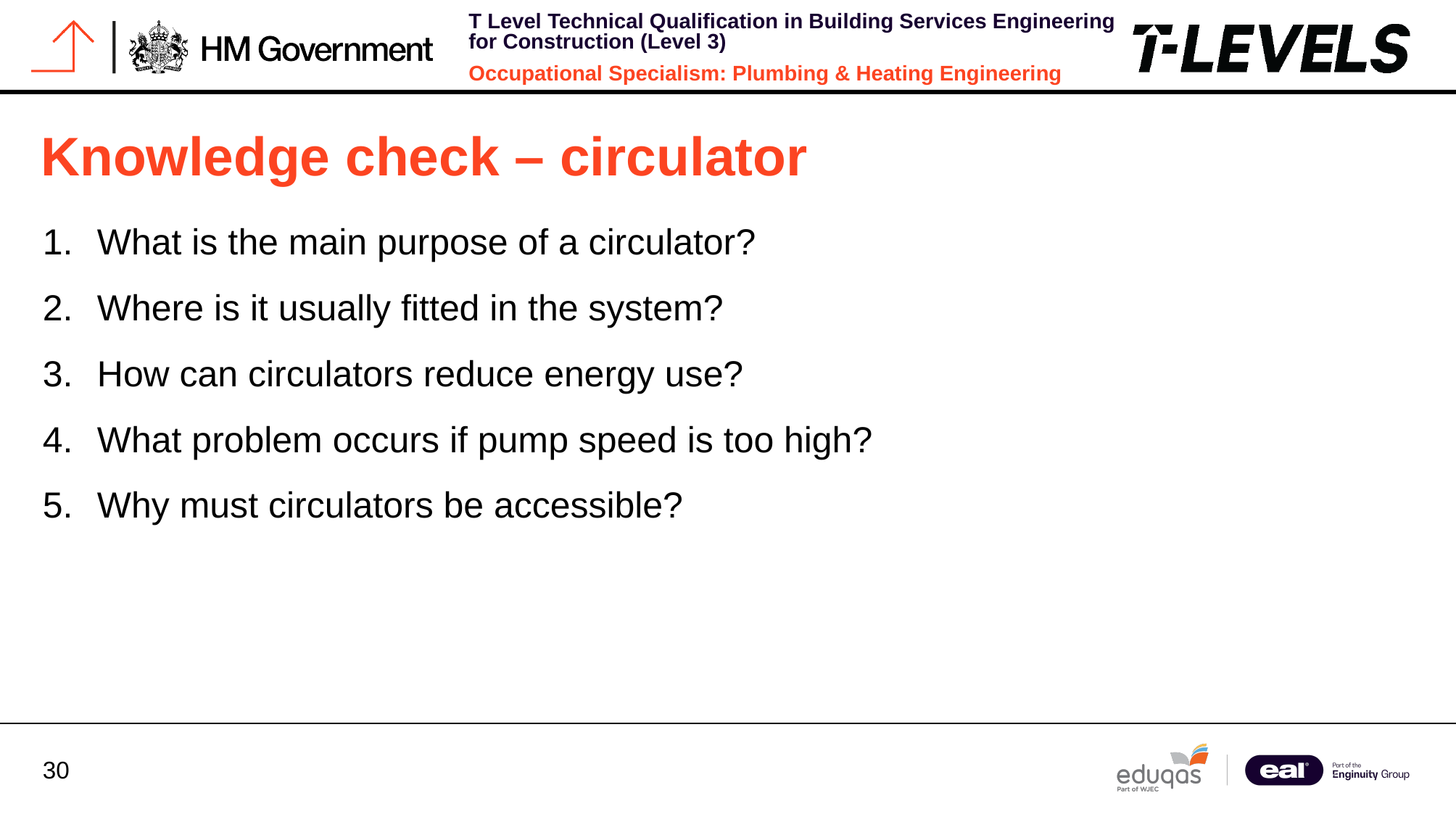

# Knowledge check – circulator
What is the main purpose of a circulator?
Where is it usually fitted in the system?
How can circulators reduce energy use?
What problem occurs if pump speed is too high?
Why must circulators be accessible?